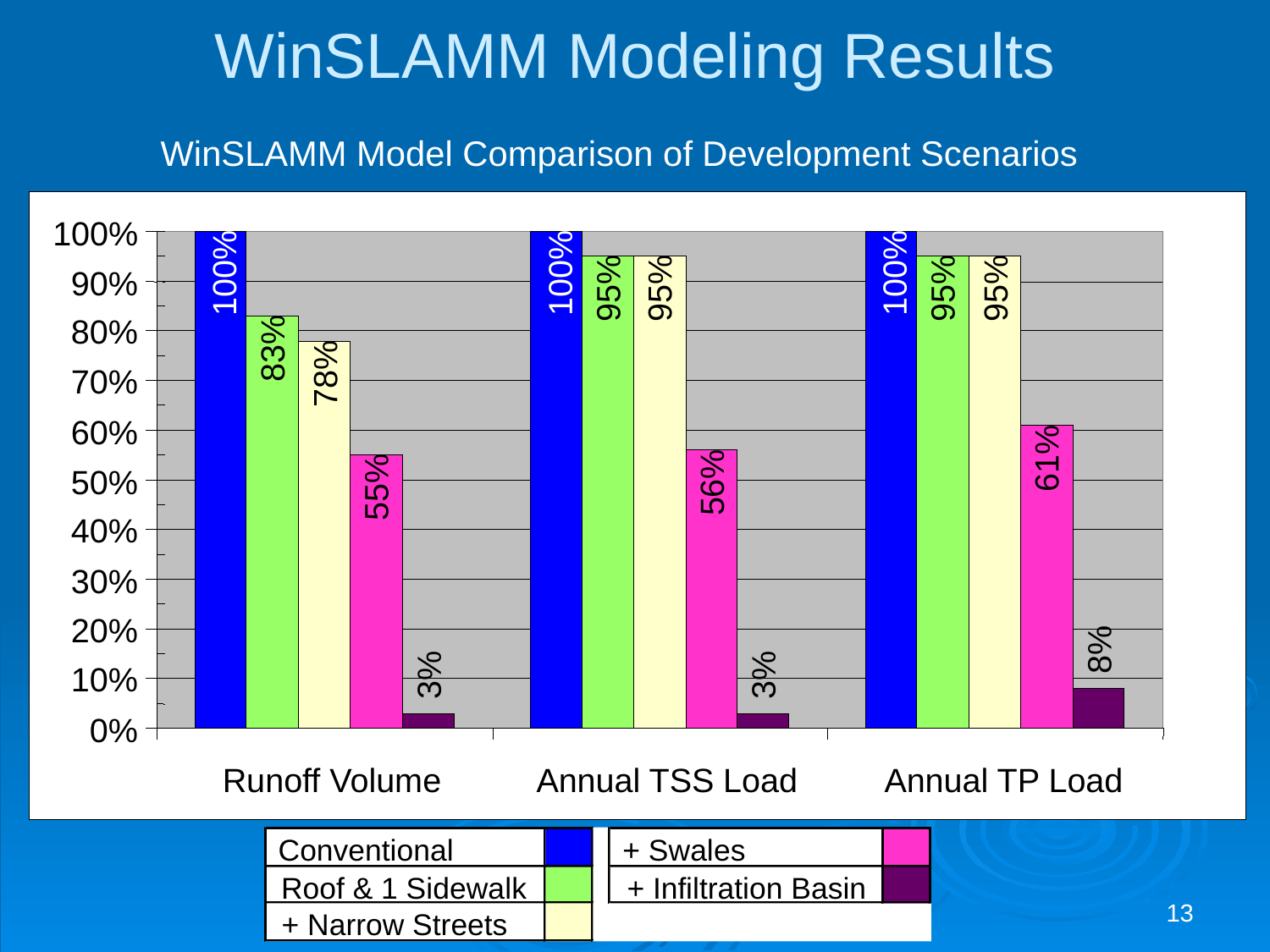

# WinSLAMM Modeling Results
WinSLAMM Model Comparison of Development Scenarios

100%

100%
100%
100%

90%
95%
95%
95%
95%

80%

83%

78%

70%

60%

61%

56%
50%
55%

40%

30%

20%
8%

3%
3%

10%

0%

Runoff Volume
Annual TSS Load
Annual TP Load

Conventional
+ Swales

Roof & 1 Sidewalk
+ Infiltration Basin

+ Narrow Streets

13